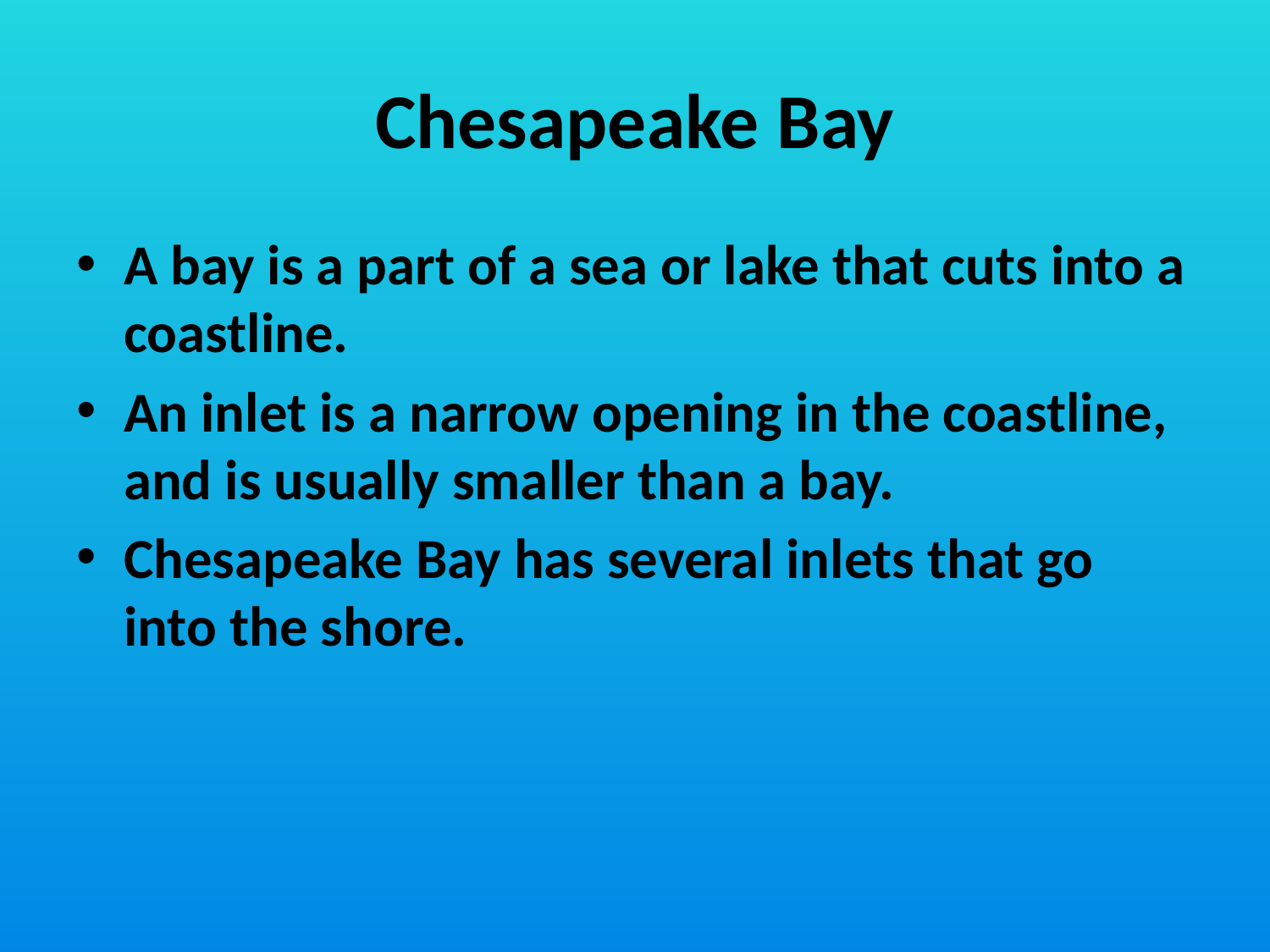

# Chesapeake Bay
A bay is a part of a sea or lake that cuts into a coastline.
An inlet is a narrow opening in the coastline, and is usually smaller than a bay.
Chesapeake Bay has several inlets that go into the shore.